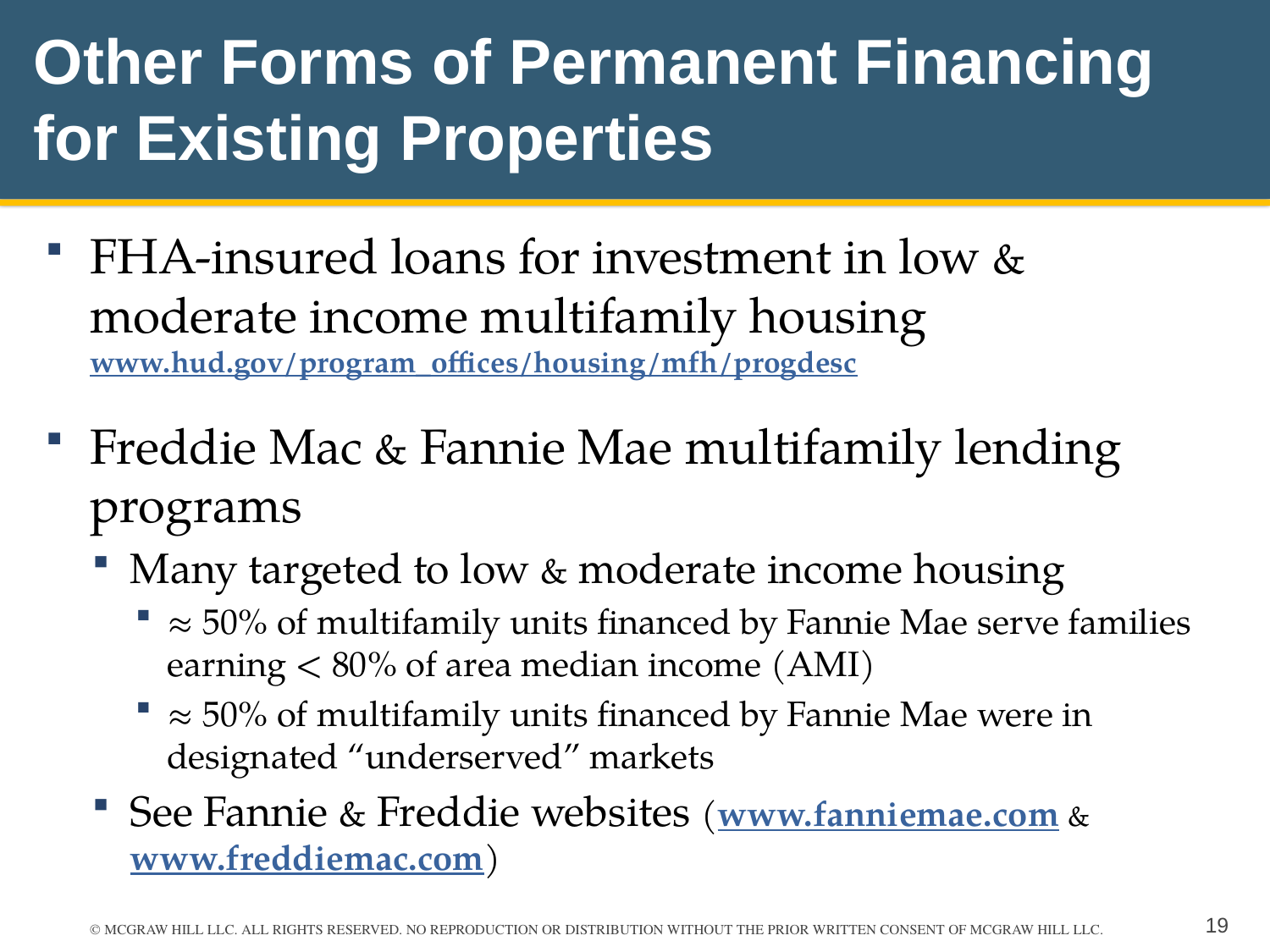

# Other Forms of Permanent Financing for Existing Properties
FHA-insured loans for investment in low & moderate income multifamily housing 	www.hud.gov/program_offices/housing/mfh/progdesc

Freddie Mac & Fannie Mae multifamily lending programs
Many targeted to low & moderate income housing
≈ 50% of multifamily units financed by Fannie Mae serve families earning < 80% of area median income (AMI)
≈ 50% of multifamily units financed by Fannie Mae were in designated “underserved” markets
See Fannie & Freddie websites (www.fanniemae.com &  www.freddiemac.com)

© MCGRAW HILL LLC. ALL RIGHTS RESERVED. NO REPRODUCTION OR DISTRIBUTION WITHOUT THE PRIOR WRITTEN CONSENT OF MCGRAW HILL LLC.
19